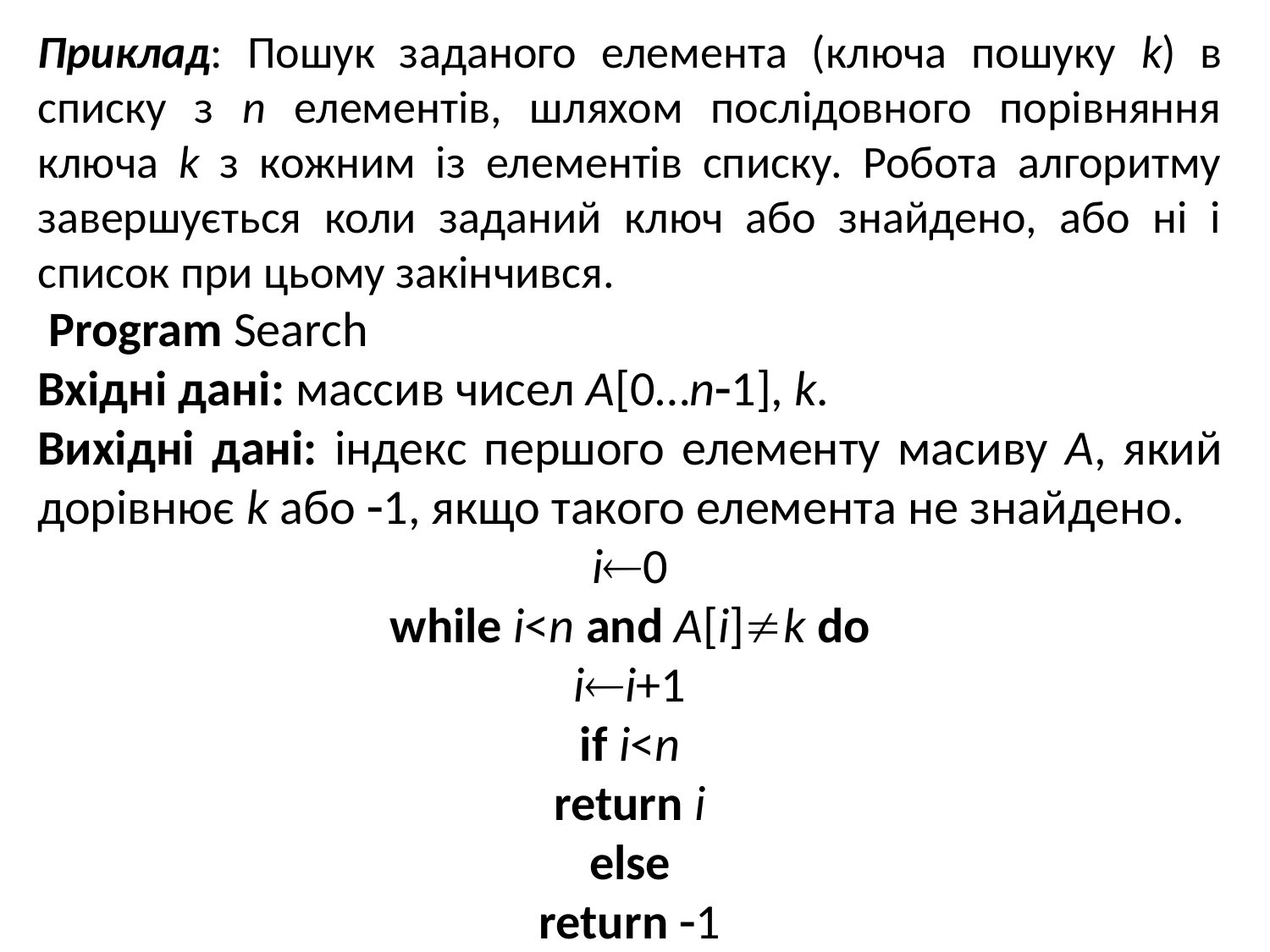

Приклад: Пошук заданого елемента (ключа пошуку k) в списку з n елементів, шляхом послідовного порівняння ключа k з кожним із елементів списку. Робота алгоритму завершується коли заданий ключ або знайдено, або ні і список при цьому закінчився.
 Program Search
Вхідні дані: массив чисел A[0…n−1], k.
Вихідні дані: індекс першого елементу масиву А, який дорівнює k або −1, якщо такого елемента не знайдено.
i←0
while i<n and A[i]≠k do
i←i+1
if i<n
return i
else
return −1